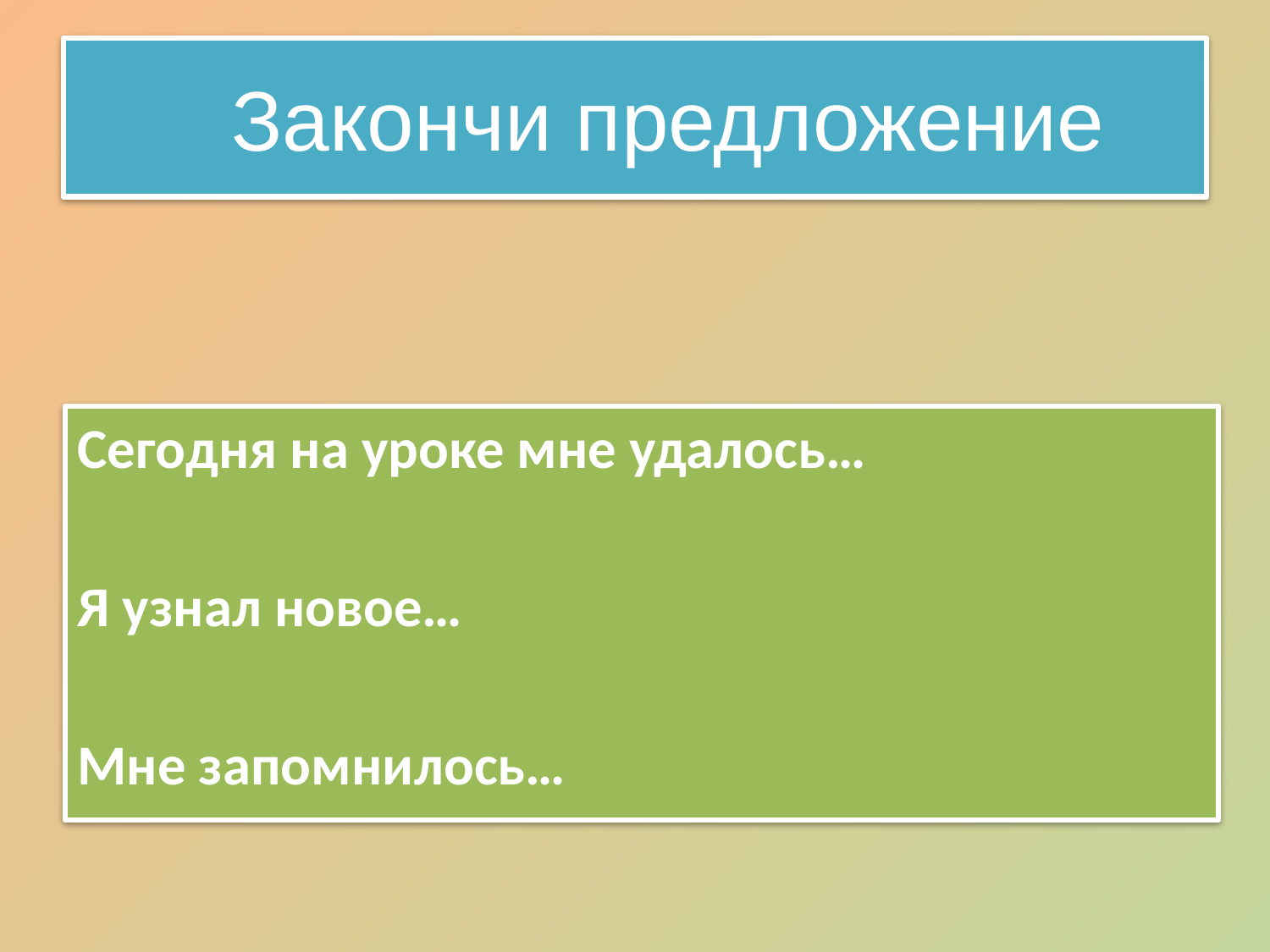

# Закончи предложение
Сегодня на уроке мне удалось…

Я узнал новое…

Мне запомнилось…